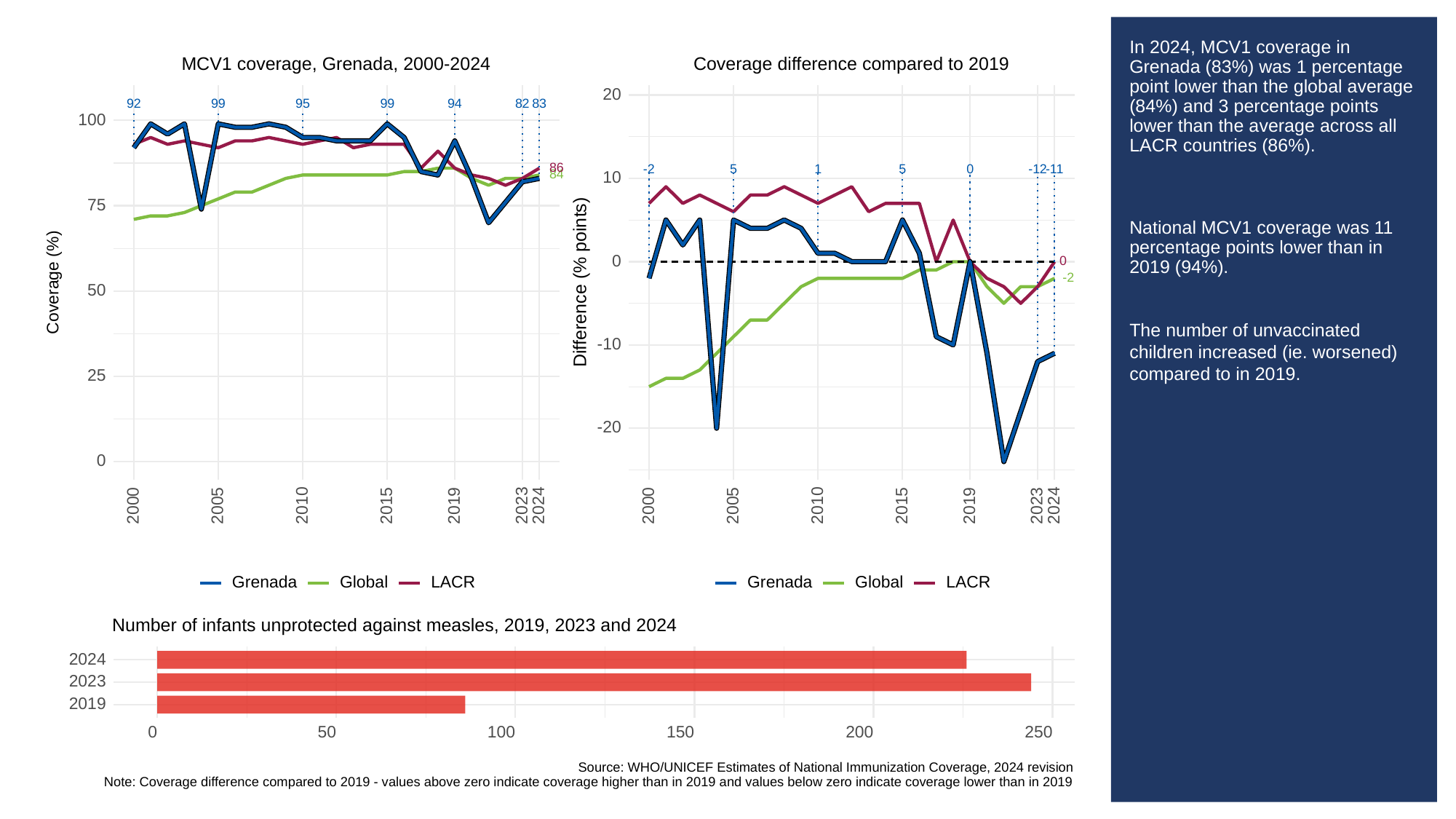

# In 2024, MCV1 coverage in Grenada (83%) was 1 percentage point lower than the global average (84%) and 3 percentage points lower than the average across all LACR countries (86%).

National MCV1 coverage was 11 percentage points lower than in 2019 (94%).

The number of unvaccinated children increased (ie. worsened) compared to in 2019.

MCV1 coverage, Grenada, 2000-2024
Coverage difference compared to 2019

20

83
92
99
95
99
94
82

100

86
0
-2
1
-12
-11
5
5

84
10

75

0
0

-2
Difference (% points)
Coverage (%)
50

-10

25

-20

0

2023
2023
2000
2005
2010
2015
2019
2024
2000
2005
2010
2015
2019
2024
Grenada
Global
LACR
Grenada
Global
LACR

Number of infants unprotected against measles, 2019, 2023 and 2024

2024

2023

2019

0
50
100
150
200
250
Source: WHO/UNICEF Estimates of National Immunization Coverage, 2024 revision
Note: Coverage difference compared to 2019 - values above zero indicate coverage higher than in 2019 and values below zero indicate coverage lower than in 2019